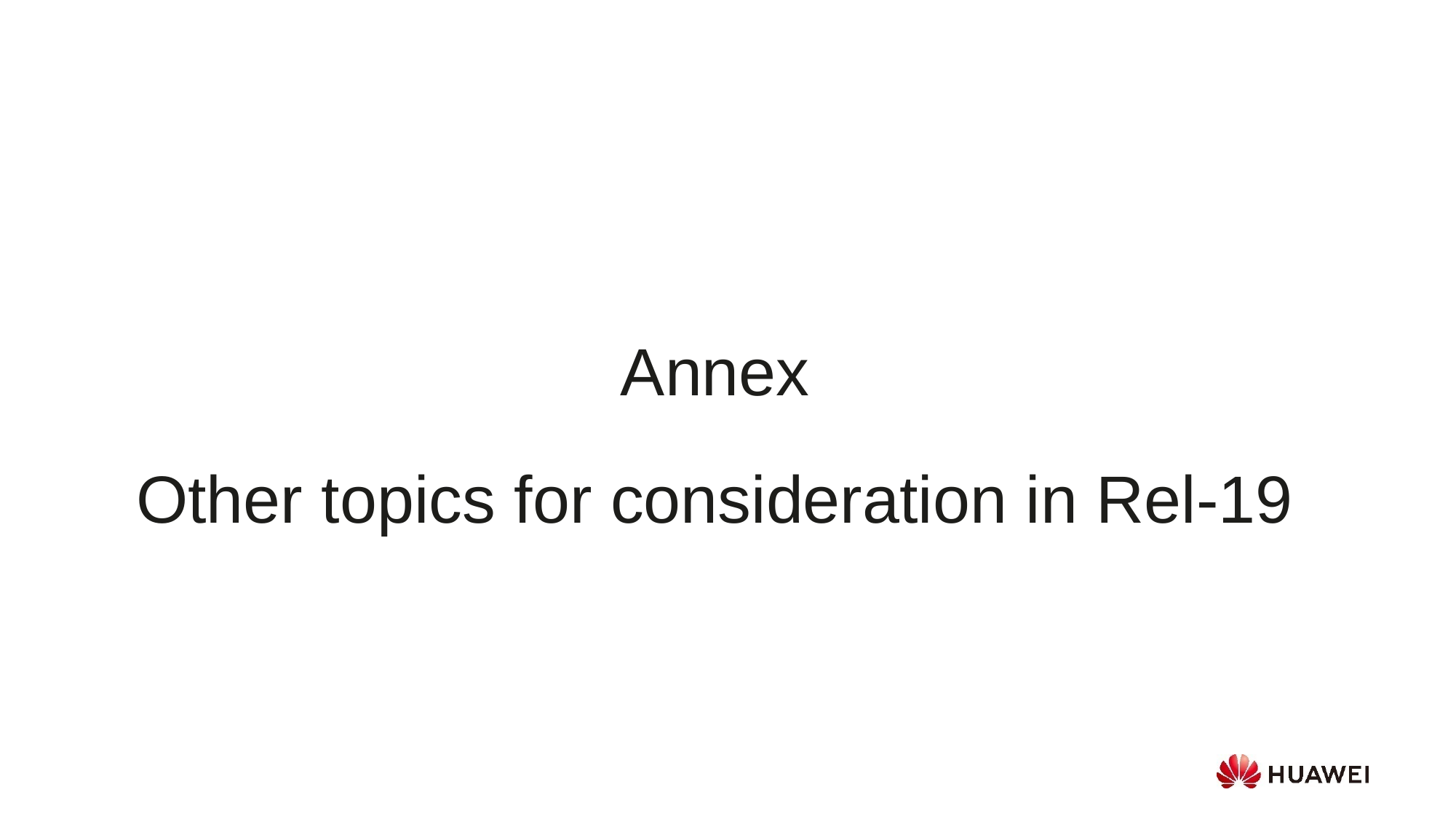

Annex
Other topics for consideration in Rel-19